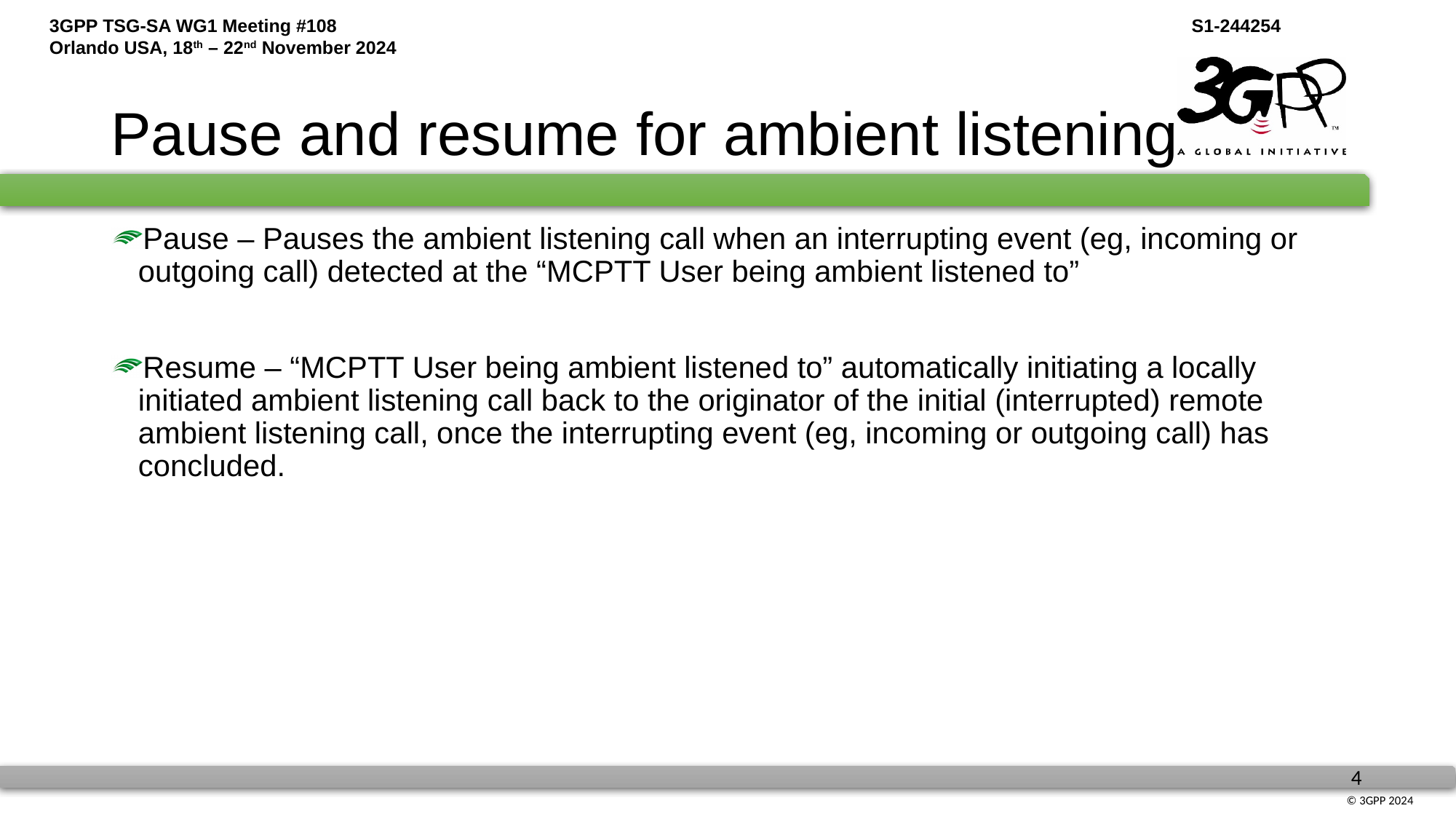

# Pause and resume for ambient listening
Pause – Pauses the ambient listening call when an interrupting event (eg, incoming or outgoing call) detected at the “MCPTT User being ambient listened to”

Resume – “MCPTT User being ambient listened to” automatically initiating a locally initiated ambient listening call back to the originator of the initial (interrupted) remote ambient listening call, once the interrupting event (eg, incoming or outgoing call) has concluded.